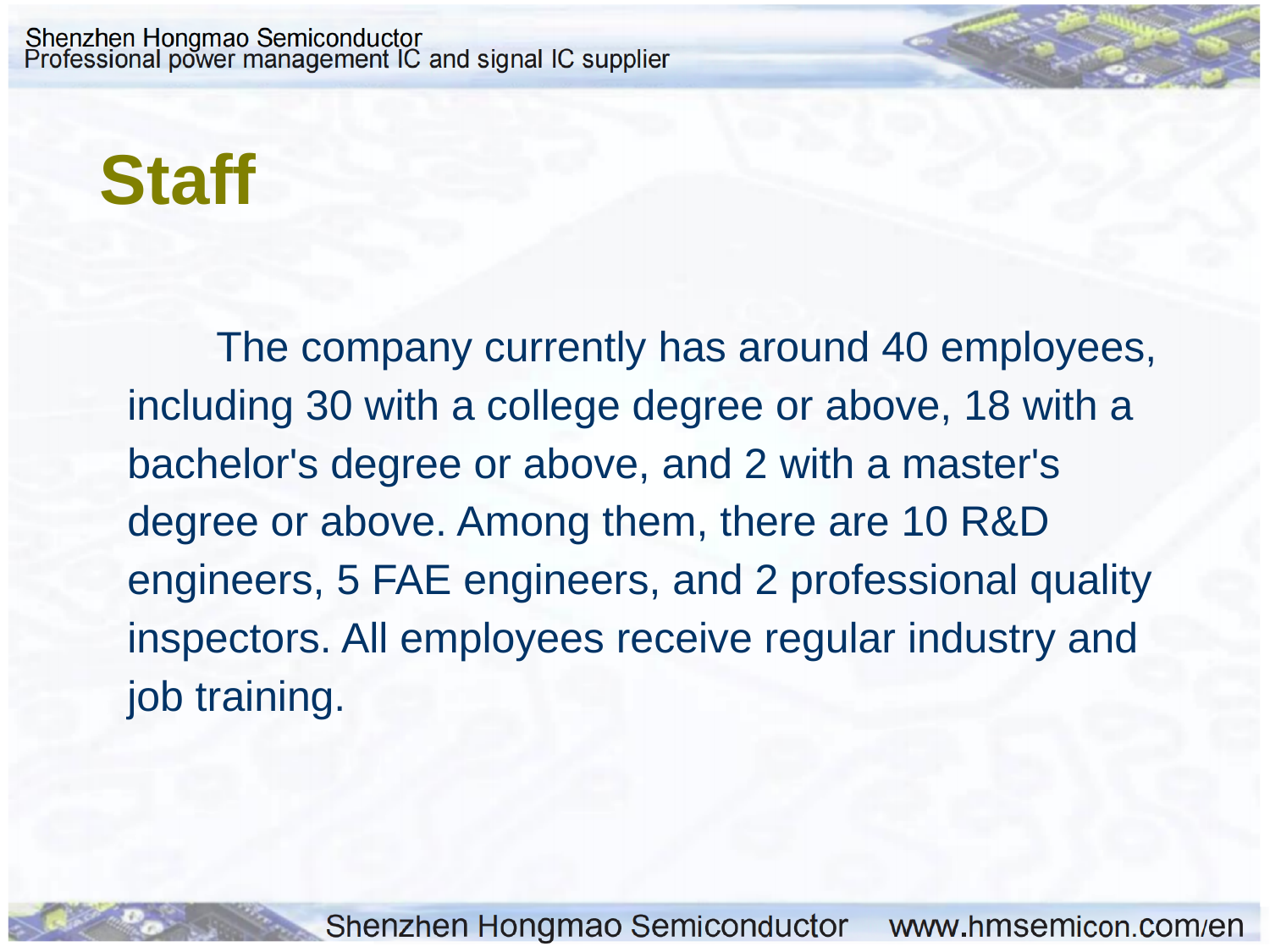

Staff
          The company currently has around 40 employees, including 30 with a college degree or above, 18 with a bachelor's degree or above, and 2 with a master's degree or above. Among them, there are 10 R&D engineers, 5 FAE engineers, and 2 professional quality inspectors. All employees receive regular industry and job training.